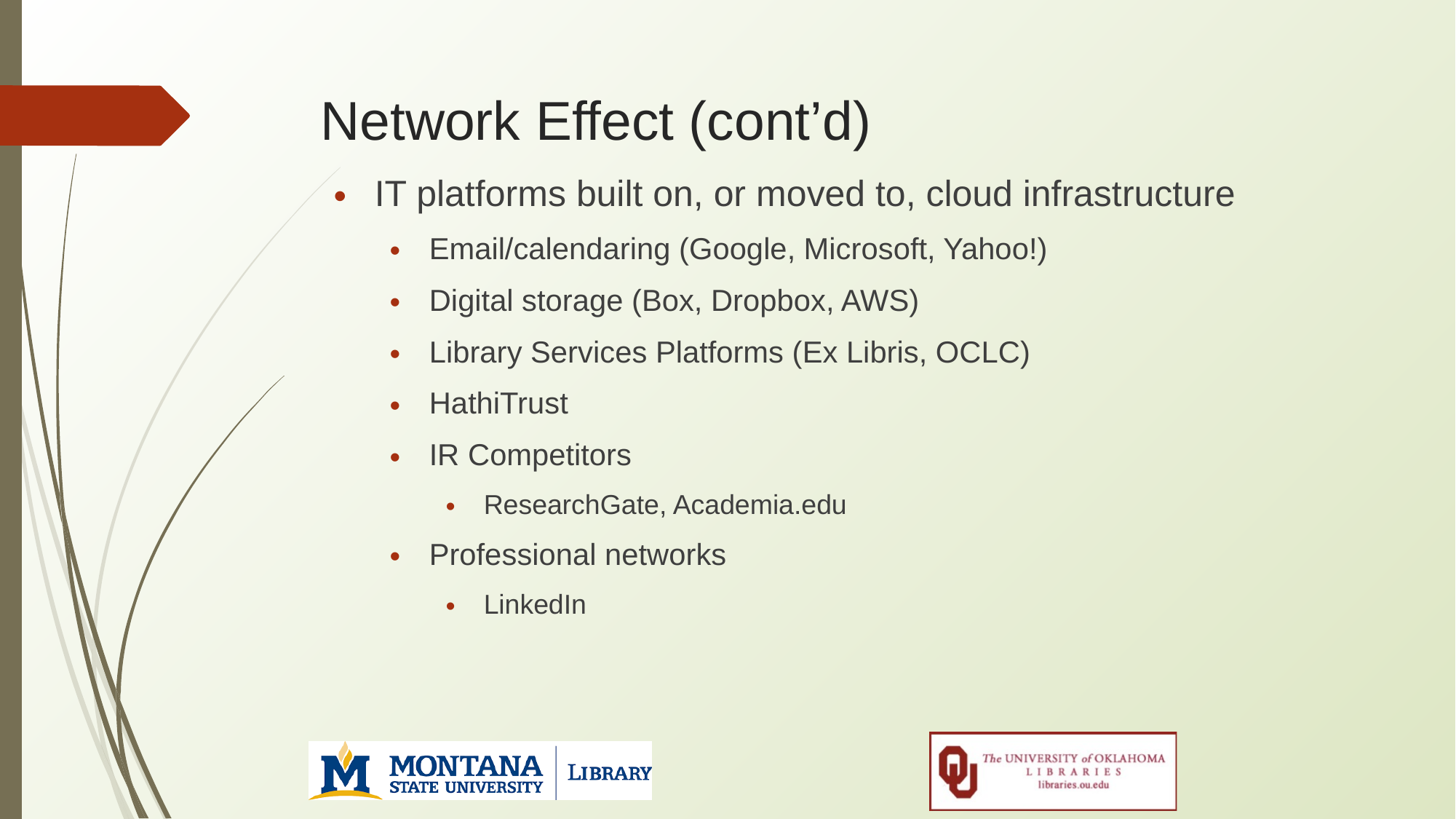

# Network Effect (cont’d)
IT platforms built on, or moved to, cloud infrastructure
Email/calendaring (Google, Microsoft, Yahoo!)
Digital storage (Box, Dropbox, AWS)
Library Services Platforms (Ex Libris, OCLC)
HathiTrust
IR Competitors
ResearchGate, Academia.edu
Professional networks
LinkedIn